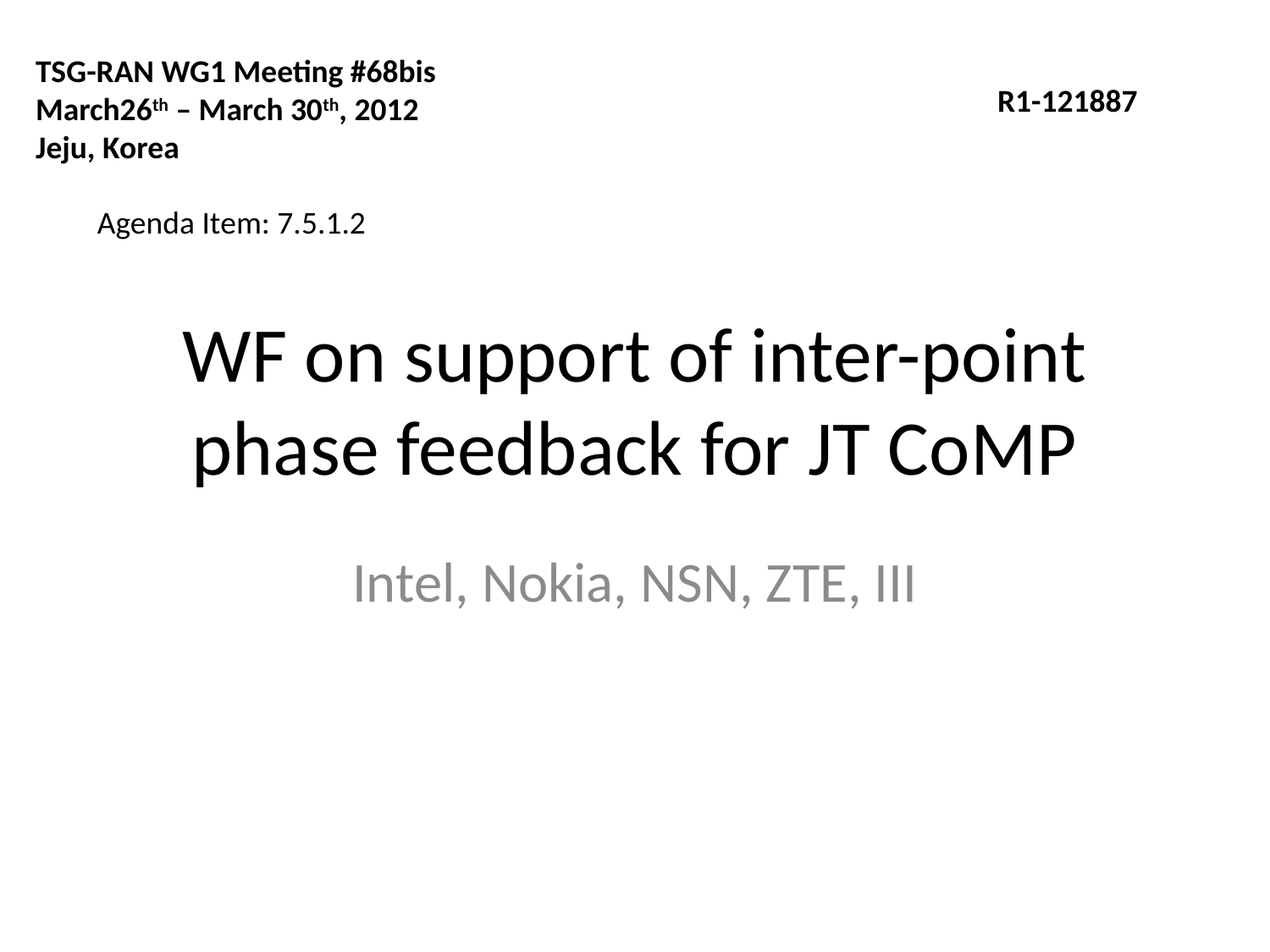

TSG-RAN WG1 Meeting #68bis
March26th – March 30th, 2012
Jeju, Korea
R1-121887
Agenda Item: 7.5.1.2
# WF on support of inter-point phase feedback for JT CoMP
Intel, Nokia, NSN, ZTE, III